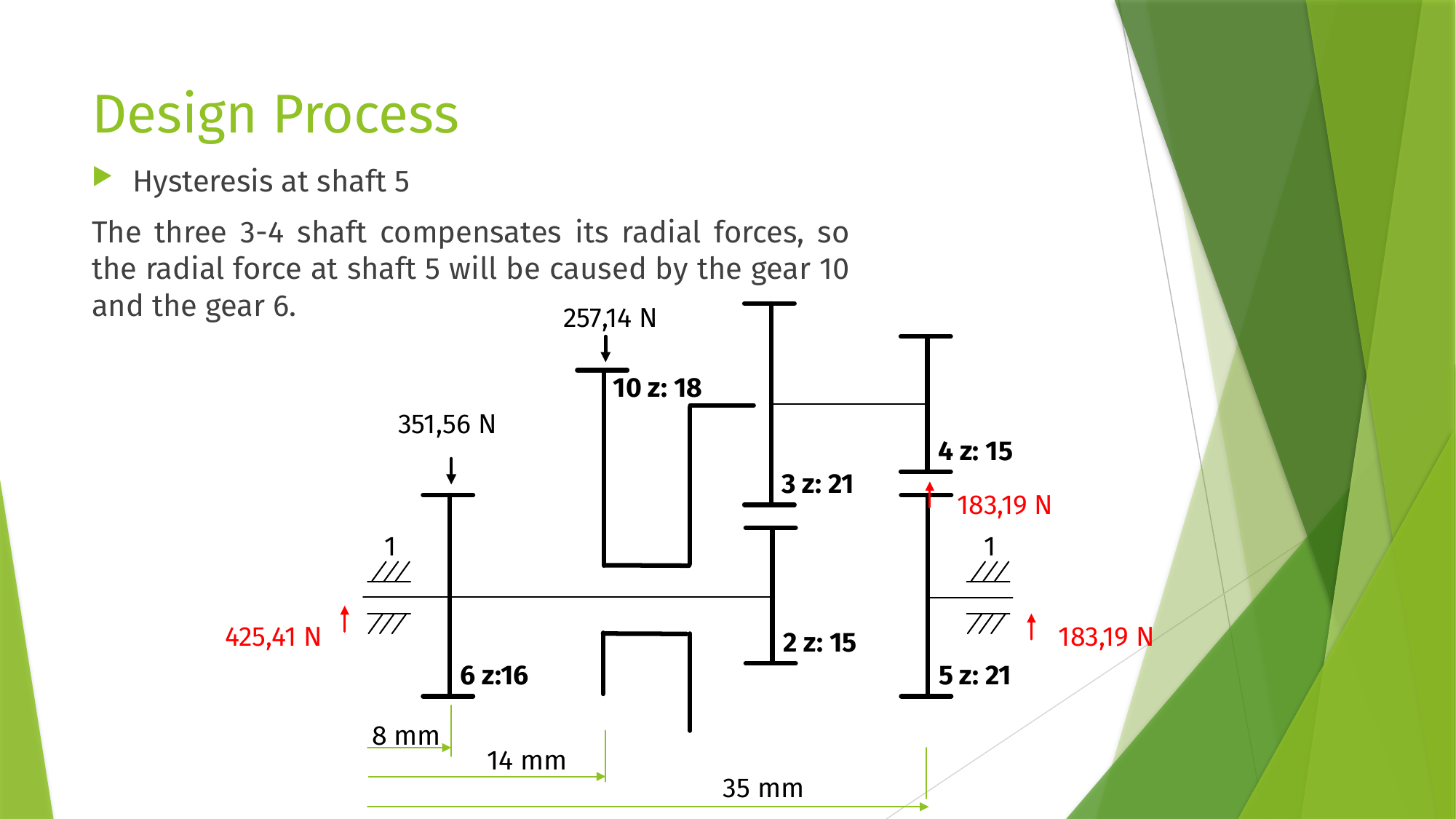

# Design Process
Hysteresis at shaft 5
The three 3-4 shaft compensates its radial forces, so the radial force at shaft 5 will be caused by the gear 10 and the gear 6.
257,14 N
3 z: 21
4 z: 15
10 z: 18
6 z:16
2 z: 15
5 z: 21
1
1
351,56 N
183,19 N
183,19 N
425,41 N
8 mm
14 mm
35 mm